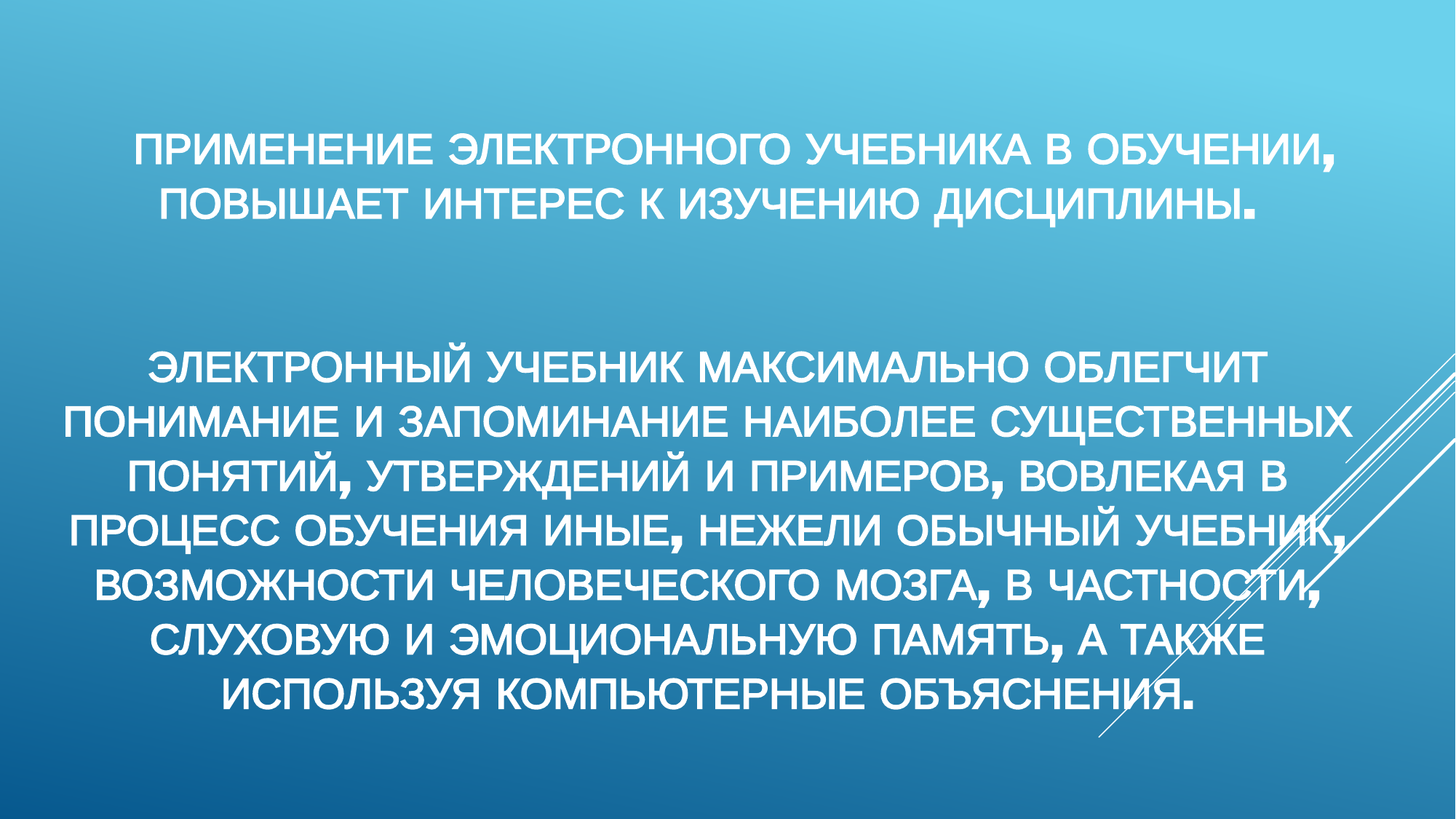

# применение электронного учебника в обучении, повышает интерес к изучению дисциплины. электронный учебник максимально облегчит понимание и запоминание наиболее существенных понятий, утверждений и примеров, вовлекая в процесс обучения иные, нежели обычный учебник, возможности человеческого мозга, в частности, слуховую и эмоциональную память, а также используя компьютерные объяснения.